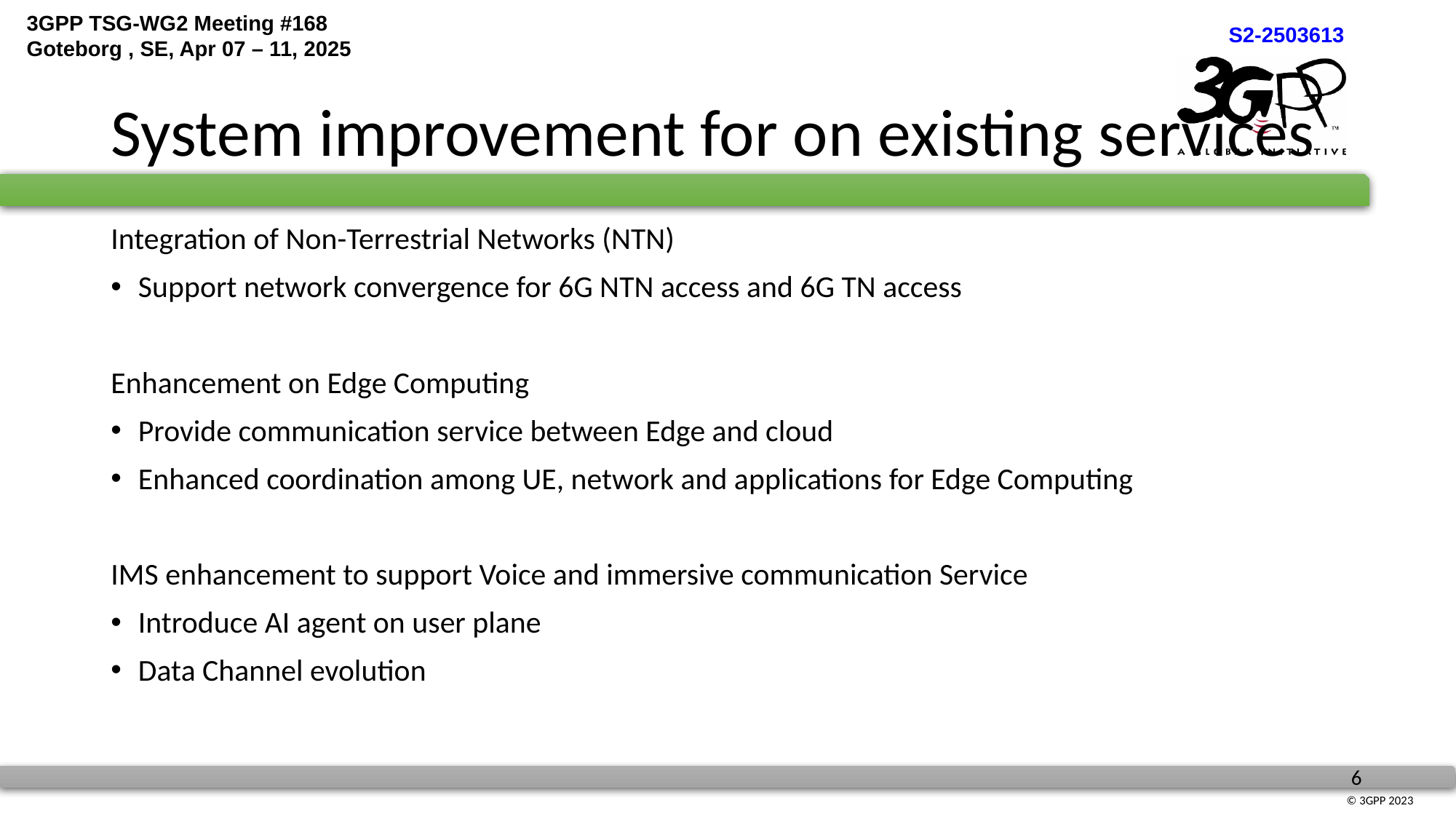

# System improvement for on existing services
Integration of Non-Terrestrial Networks (NTN)
Support network convergence for 6G NTN access and 6G TN access

Enhancement on Edge Computing
Provide communication service between Edge and cloud
Enhanced coordination among UE, network and applications for Edge Computing

IMS enhancement to support Voice and immersive communication Service
Introduce AI agent on user plane
Data Channel evolution